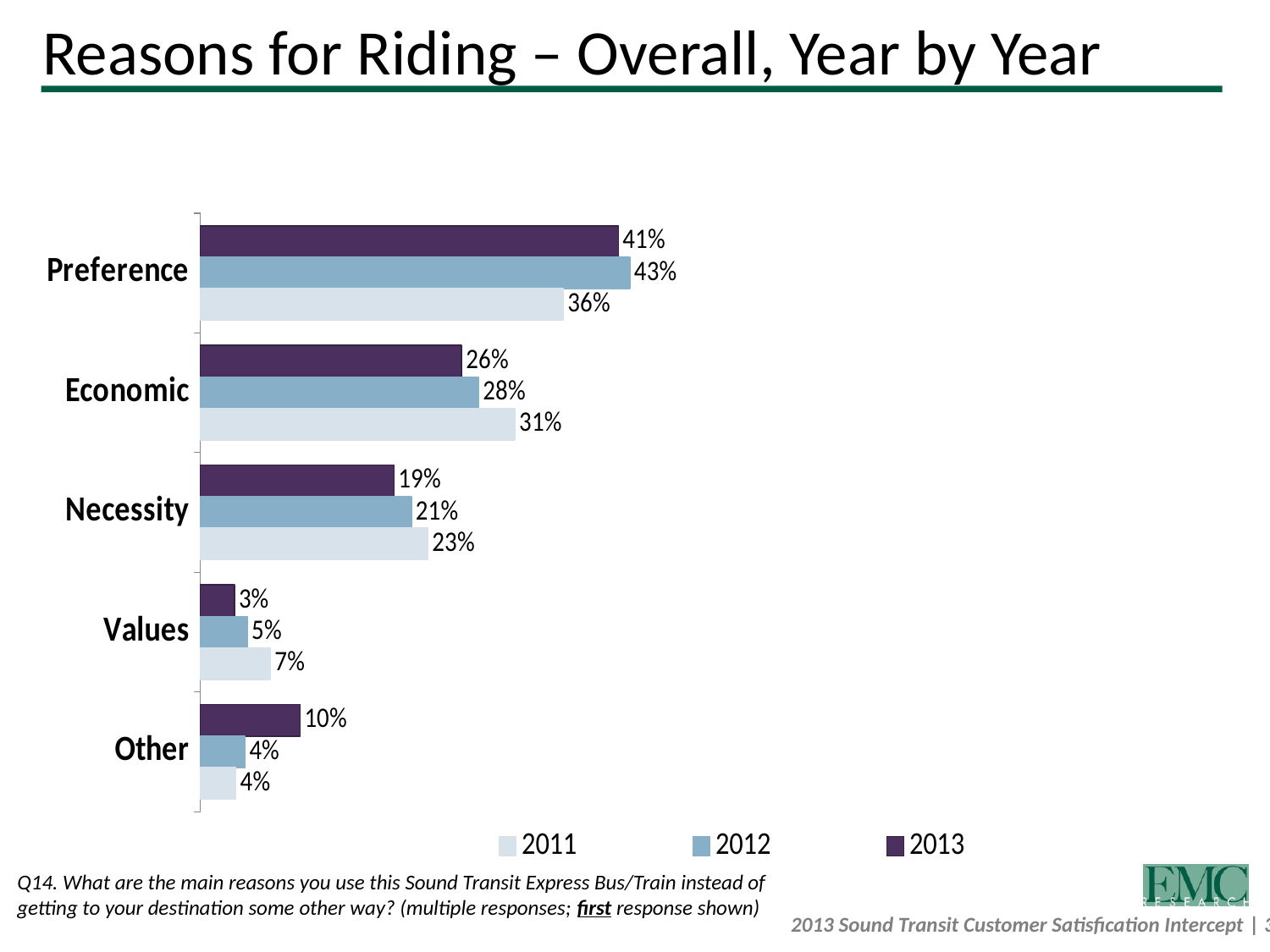

# Reasons for Riding – Overall, Year by Year

### Chart

| Category | 2013 | 2012 | 2011 |
|---|---|---|---|
| Preference | 0.4136375239280855 | 0.42504322288977203 | 0.35924585100901363 |
| Economic | 0.25862061946370557 | 0.2753720483652221 | 0.31121104158956286 |
| Necessity | 0.19168833630283877 | 0.2088019922355283 | 0.22511406078300603 |
| Values | 0.03395804036742668 | 0.046348813256052224 | 0.0692970455506037 |
| Other | 0.09877352890455368 | 0.04443392325342231 | 0.035131992193389035 |
Q14. What are the main reasons you use this Sound Transit Express Bus/Train instead of getting to your destination some other way? (multiple responses; first response shown)